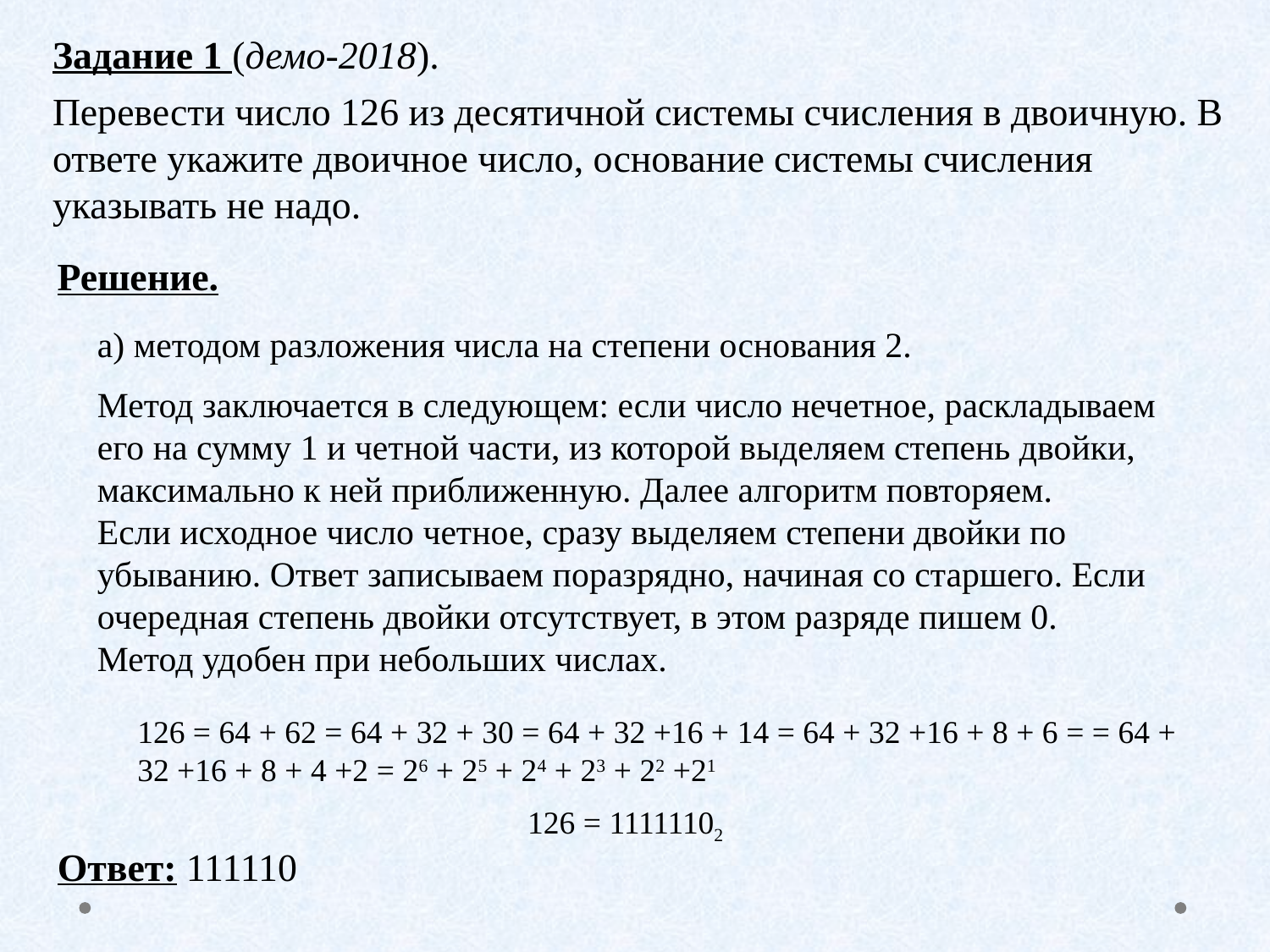

Задание 1 (демо-2018).
Перевести число 126 из десятичной системы счисления в двоичную. В ответе укажите двоичное число, основание системы счисления указывать не надо.
Решение.
а) методом разложения числа на степени основания 2.
Метод заключается в следующем: если число нечетное, раскладываем его на сумму 1 и четной части, из которой выделяем степень двойки, максимально к ней приближенную. Далее алгоритм повторяем.
Если исходное число четное, сразу выделяем степени двойки по убыванию. Ответ записываем поразрядно, начиная со старшего. Если очередная степень двойки отсутствует, в этом разряде пишем 0.
Метод удобен при небольших числах.
126 = 64 + 62 = 64 + 32 + 30 = 64 + 32 +16 + 14 = 64 + 32 +16 + 8 + 6 = = 64 + 32 +16 + 8 + 4 +2 = 26 + 25 + 24 + 23 + 22 +21
126 = 11111102
Ответ: 111110